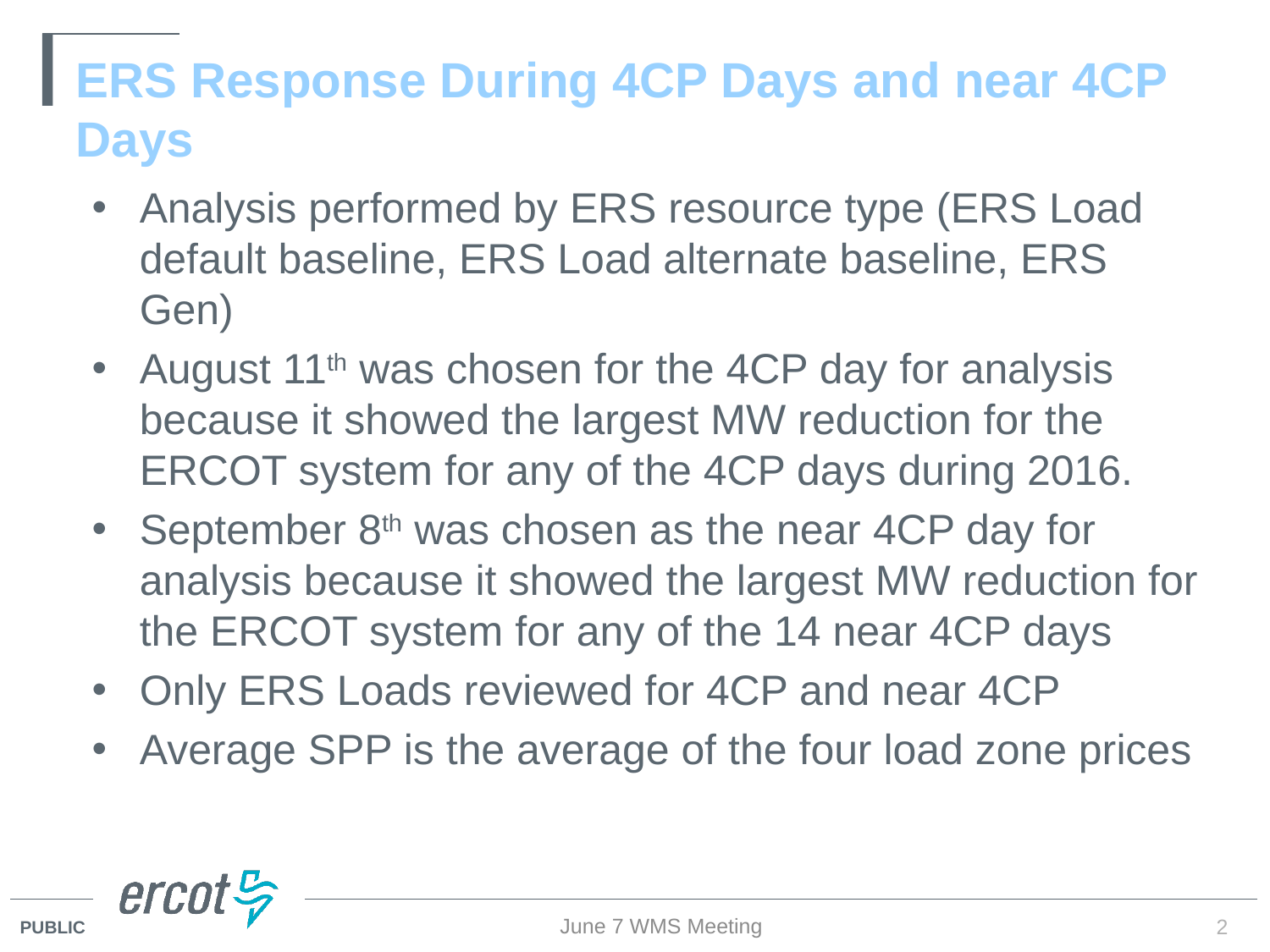

ERS Response During 4CP Days and near 4CP Days
Analysis performed by ERS resource type (ERS Load default baseline, ERS Load alternate baseline, ERS Gen)
August 11th was chosen for the 4CP day for analysis because it showed the largest MW reduction for the ERCOT system for any of the 4CP days during 2016.
September 8th was chosen as the near 4CP day for analysis because it showed the largest MW reduction for the ERCOT system for any of the 14 near 4CP days
Only ERS Loads reviewed for 4CP and near 4CP
Average SPP is the average of the four load zone prices

June 7 WMS Meeting
2